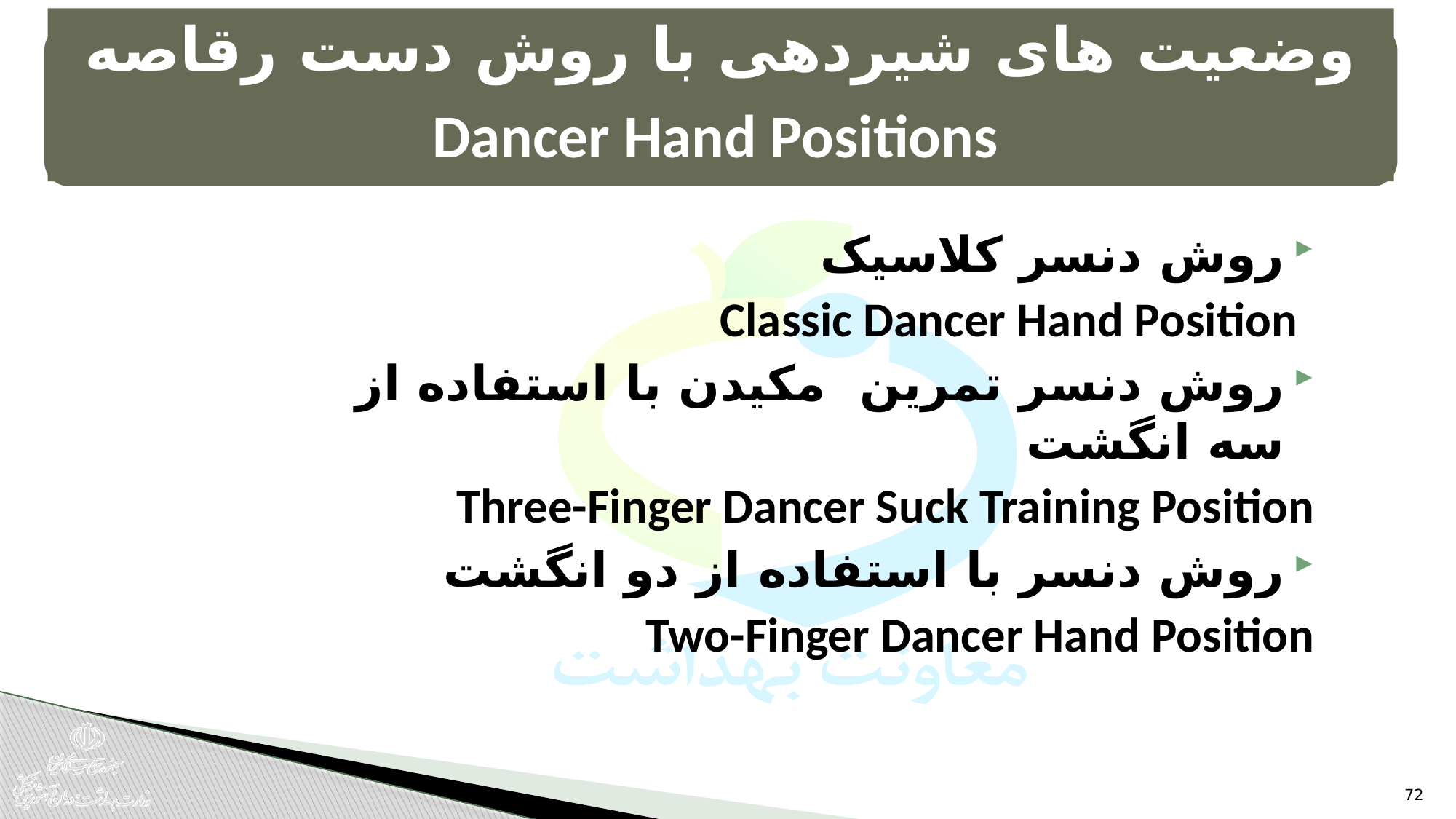

وضعیت های شیردهی با روش دست رقاصه
 Dancer Hand Positions

روش دنسر کلاسیک
 Classic Dancer Hand Position
روش دنسر تمرین  مکیدن با استفاده از سه انگشت
Three-Finger Dancer Suck Training Position
روش دنسر با استفاده از دو انگشت
Two-Finger Dancer Hand Position
72